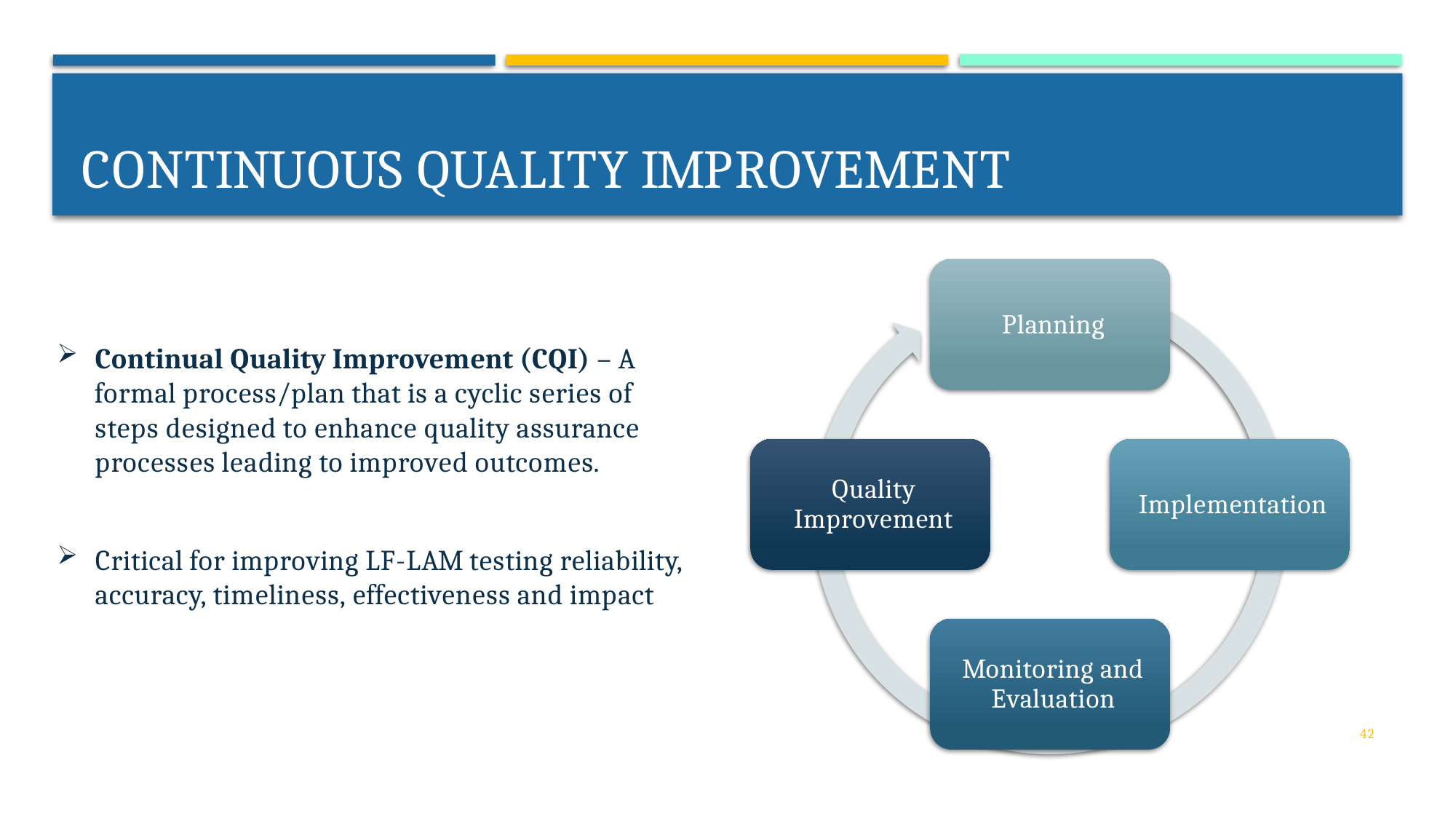

# Continuous Quality Improvement
Planning
Implementation
Monitoring and Evaluation
Quality Improvement
Continual Quality Improvement (CQI) – A formal process/plan that is a cyclic series of steps designed to enhance quality assurance processes leading to improved outcomes.

Critical for improving LF-LAM testing reliability, accuracy, timeliness, effectiveness and impact
42